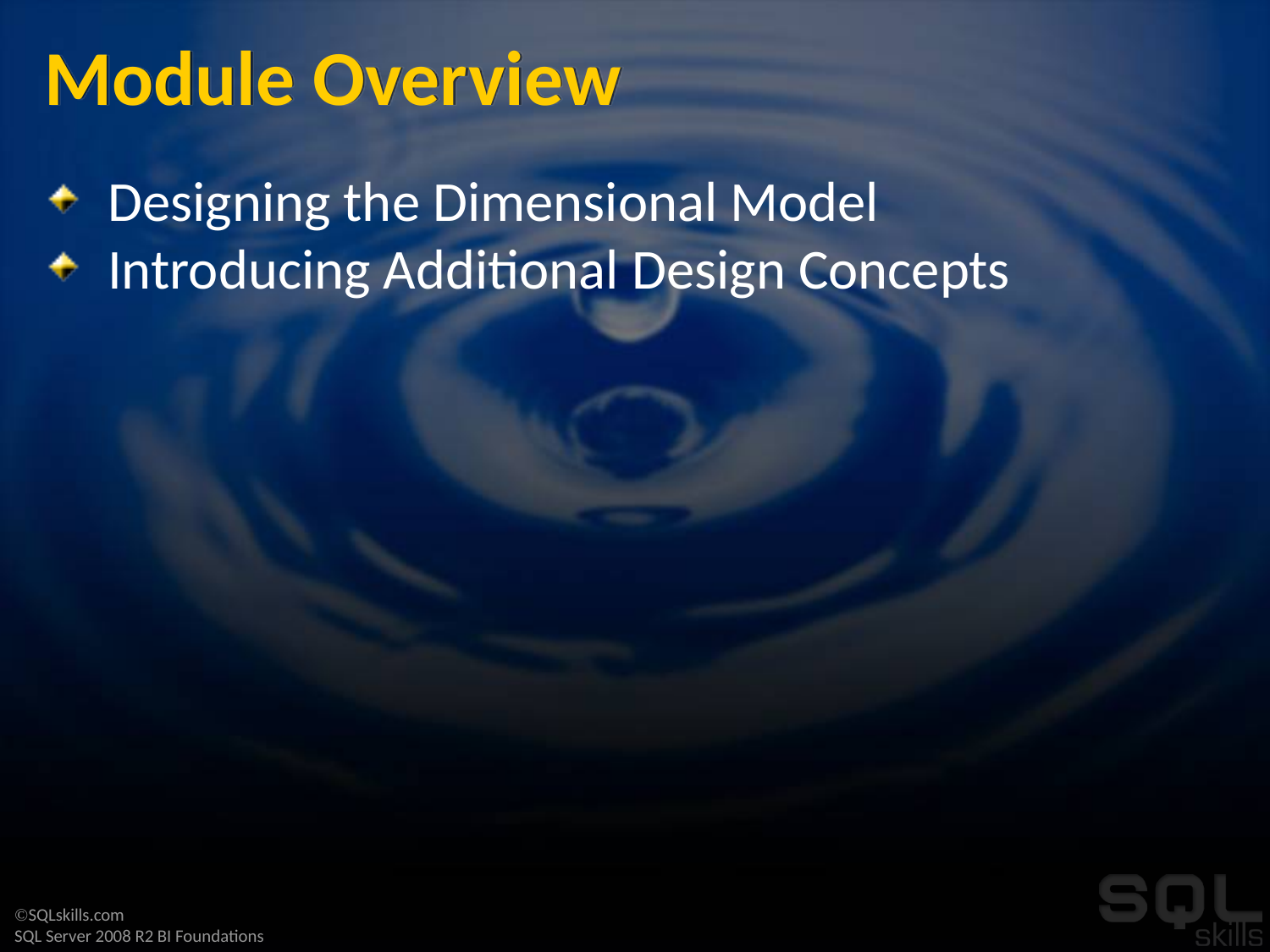

# Module Overview
Designing the Dimensional Model
Introducing Additional Design Concepts